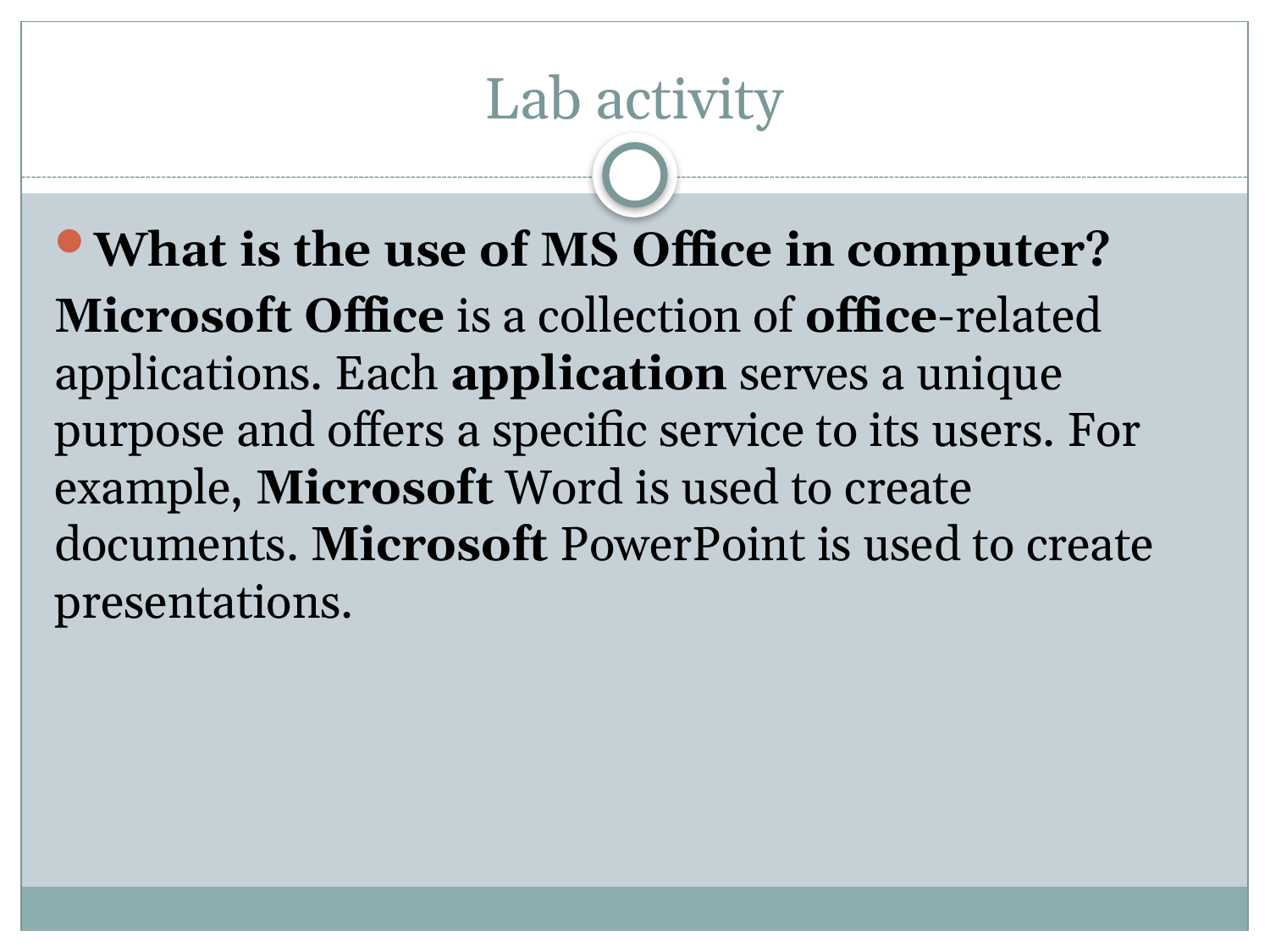

# Lab activity
What is the use of MS Office in computer?
Microsoft Office is a collection of office-related applications. Each application serves a unique purpose and offers a specific service to its users. For example, Microsoft Word is used to create documents. Microsoft PowerPoint is used to create presentations.